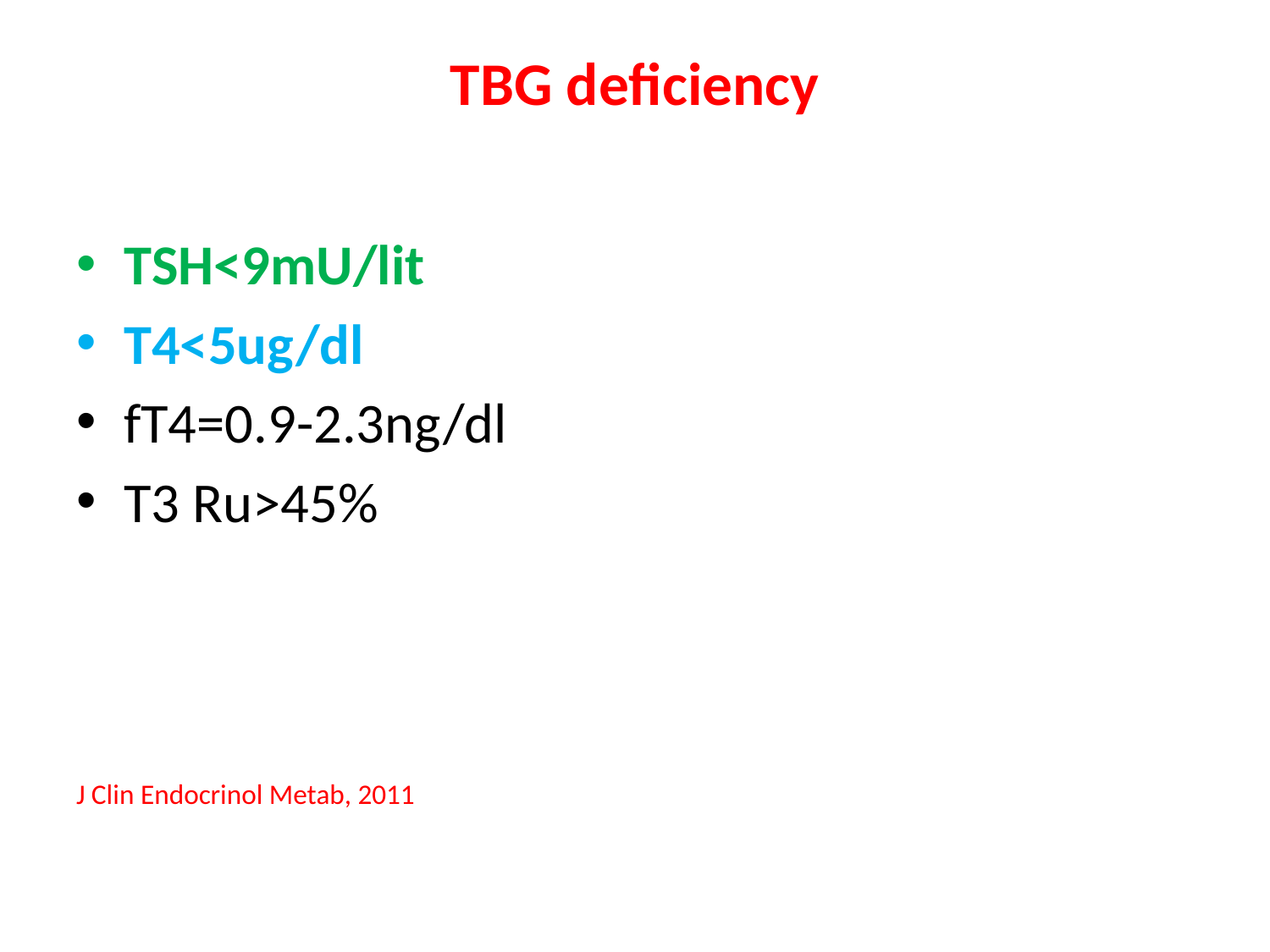

# TBG deficiency
TSH<9mU/lit
T4<5ug/dl
fT4=0.9-2.3ng/dl
T3 Ru>45%

J Clin Endocrinol Metab, 2011